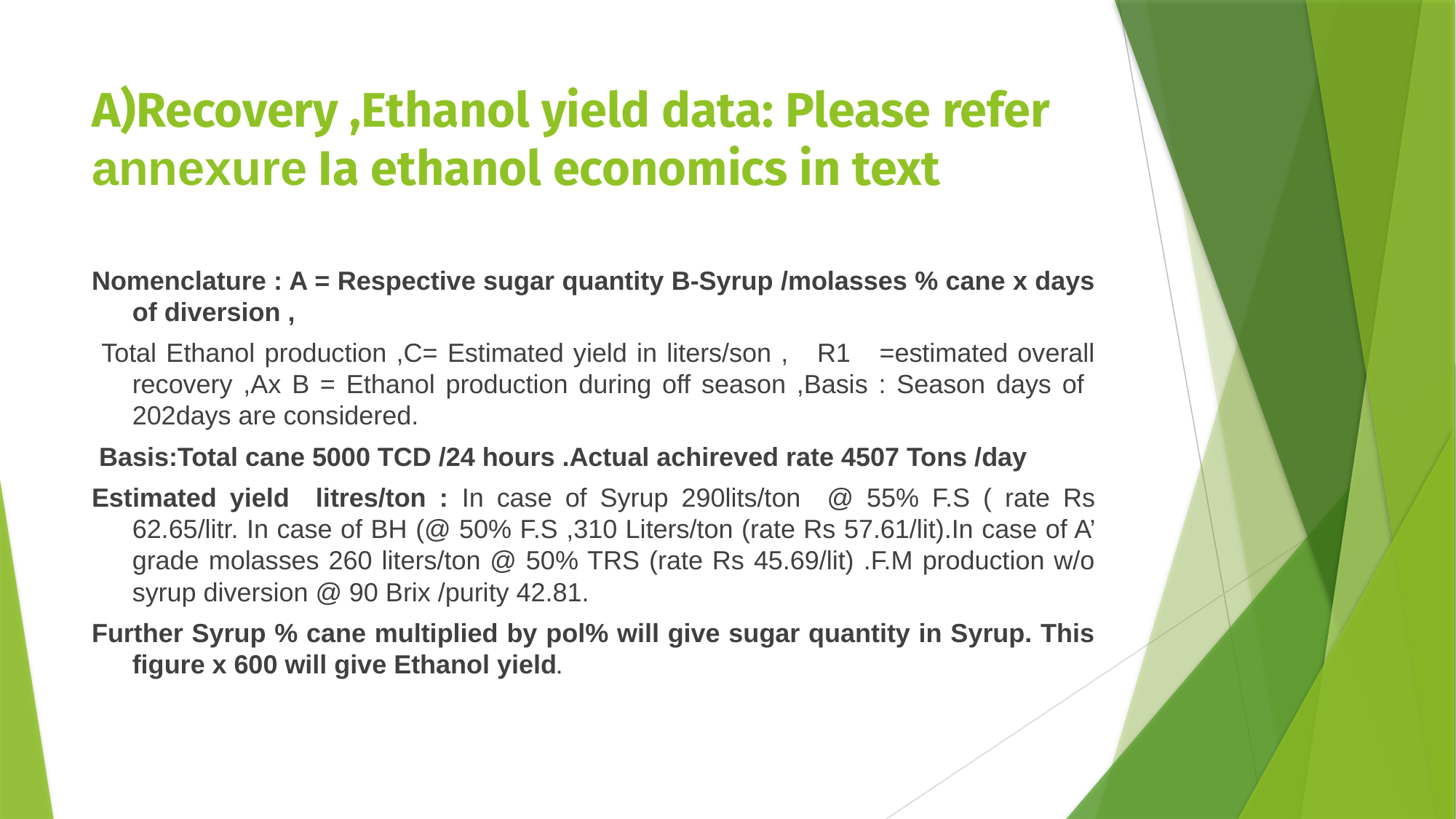

# A)Recovery ,Ethanol yield data: Please refer annexure Ia ethanol economics in text
Nomenclature : A = Respective sugar quantity B-Syrup /molasses % cane x days of diversion ,
 Total Ethanol production ,C= Estimated yield in liters/son ,   R1   =estimated overall recovery ,Ax B = Ethanol production during off season ,Basis : Season days of  202days are considered.
 Basis:Total cane 5000 TCD /24 hours .Actual achireved rate 4507 Tons /day
Estimated yield  litres/ton : In case of Syrup 290lits/ton  @ 55% F.S ( rate Rs 62.65/litr. In case of BH (@ 50% F.S ,310 Liters/ton (rate Rs 57.61/lit).In case of A’ grade molasses 260 liters/ton @ 50% TRS (rate Rs 45.69/lit) .F.M production w/o syrup diversion @ 90 Brix /purity 42.81.
Further Syrup % cane multiplied by pol% will give sugar quantity in Syrup. This figure x 600 will give Ethanol yield.